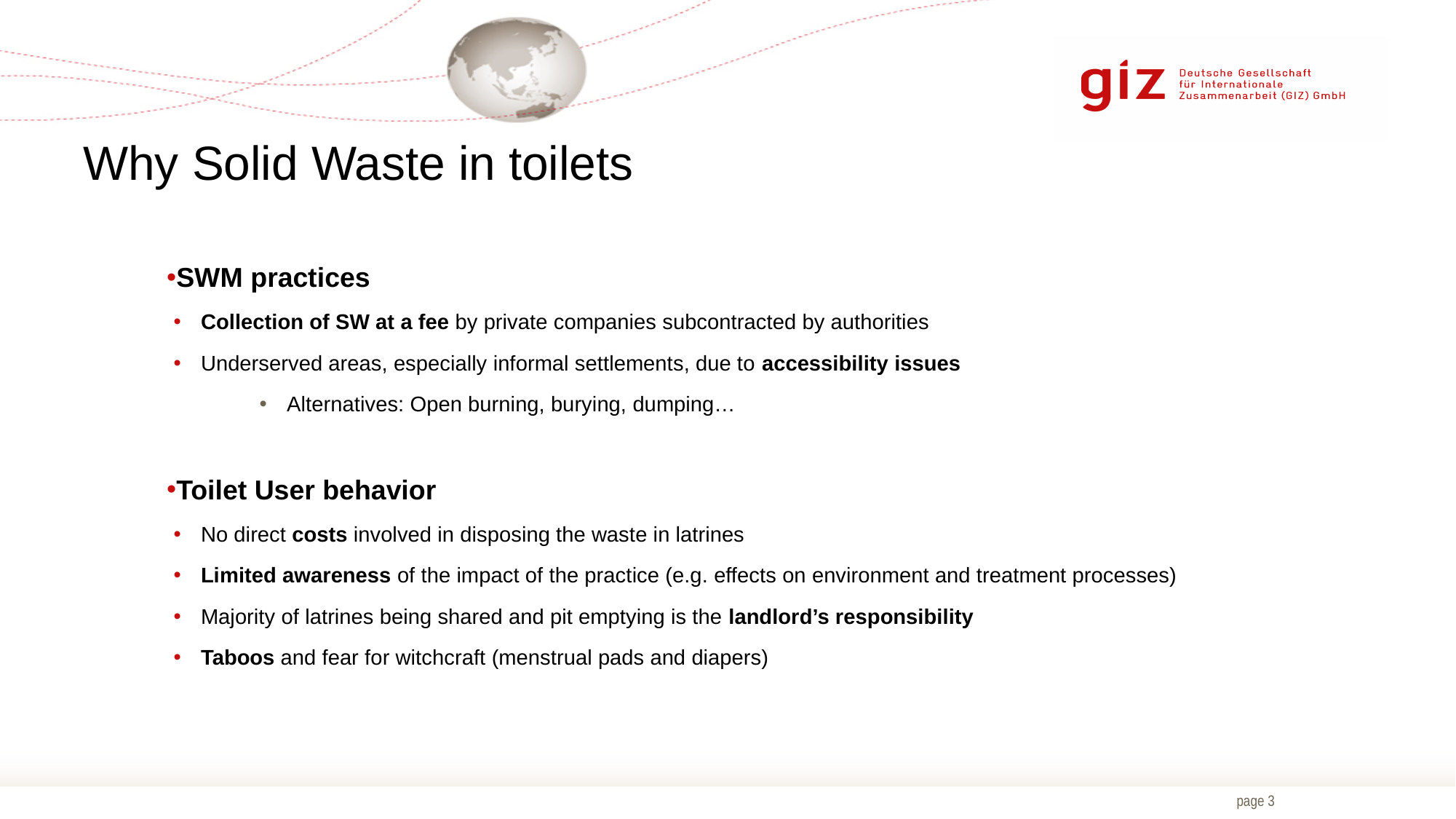

Why Solid Waste in toilets

SWM practices
Collection of SW at a fee by private companies subcontracted by authorities
Underserved areas, especially informal settlements, due to accessibility issues
Alternatives: Open burning, burying, dumping…

Toilet User behavior
No direct costs involved in disposing the waste in latrines
Limited awareness of the impact of the practice (e.g. effects on environment and treatment processes)
Majority of latrines being shared and pit emptying is the landlord’s responsibility
Taboos and fear for witchcraft (menstrual pads and diapers)